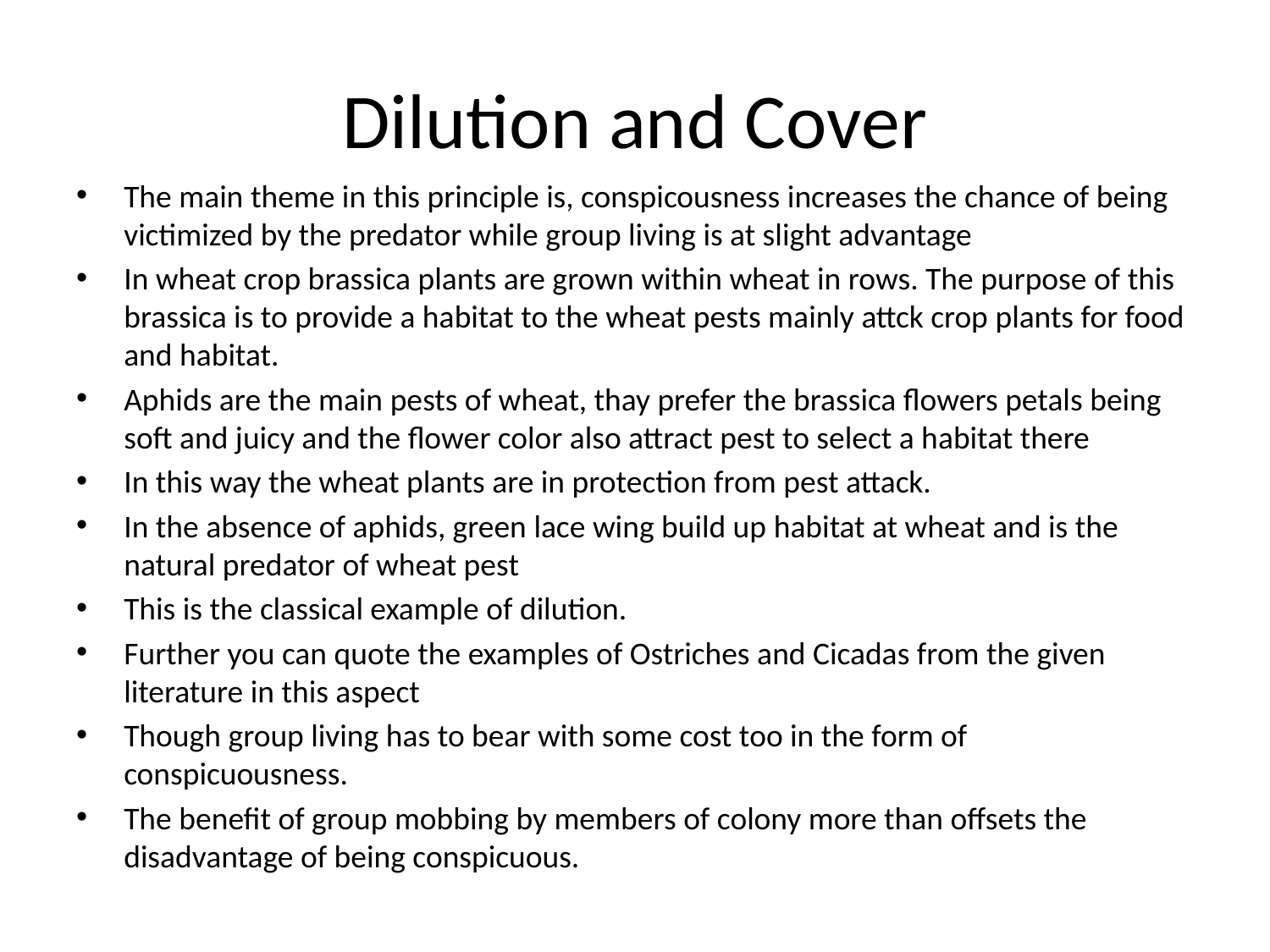

# Dilution and Cover
The main theme in this principle is, conspicousness increases the chance of being victimized by the predator while group living is at slight advantage
In wheat crop brassica plants are grown within wheat in rows. The purpose of this brassica is to provide a habitat to the wheat pests mainly attck crop plants for food and habitat.
Aphids are the main pests of wheat, thay prefer the brassica flowers petals being soft and juicy and the flower color also attract pest to select a habitat there
In this way the wheat plants are in protection from pest attack.
In the absence of aphids, green lace wing build up habitat at wheat and is the natural predator of wheat pest
This is the classical example of dilution.
Further you can quote the examples of Ostriches and Cicadas from the given literature in this aspect
Though group living has to bear with some cost too in the form of conspicuousness.
The benefit of group mobbing by members of colony more than offsets the disadvantage of being conspicuous.